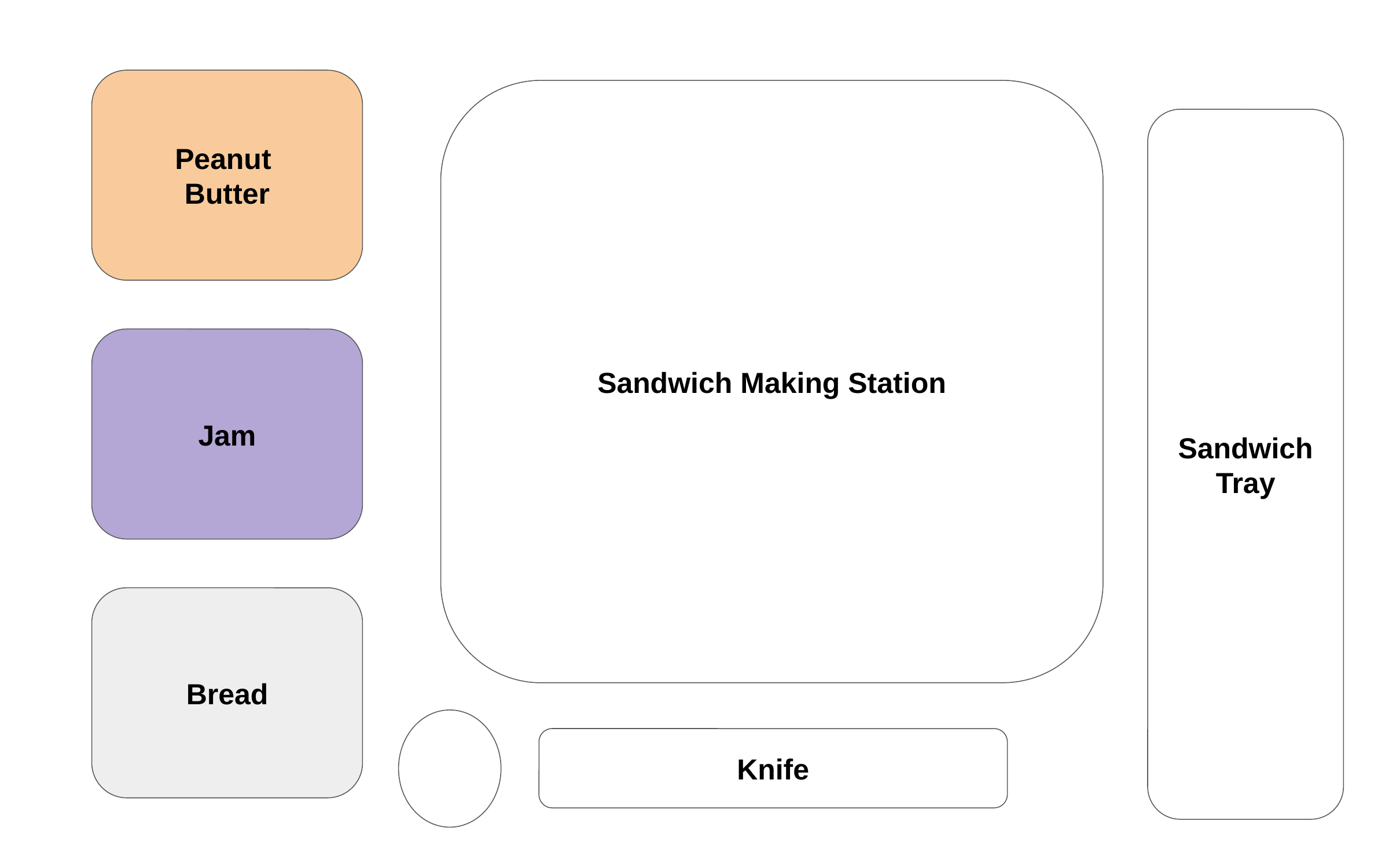

Peanut
Butter
Sandwich Making Station
Sandwich Tray
Jam
Bread

Knife